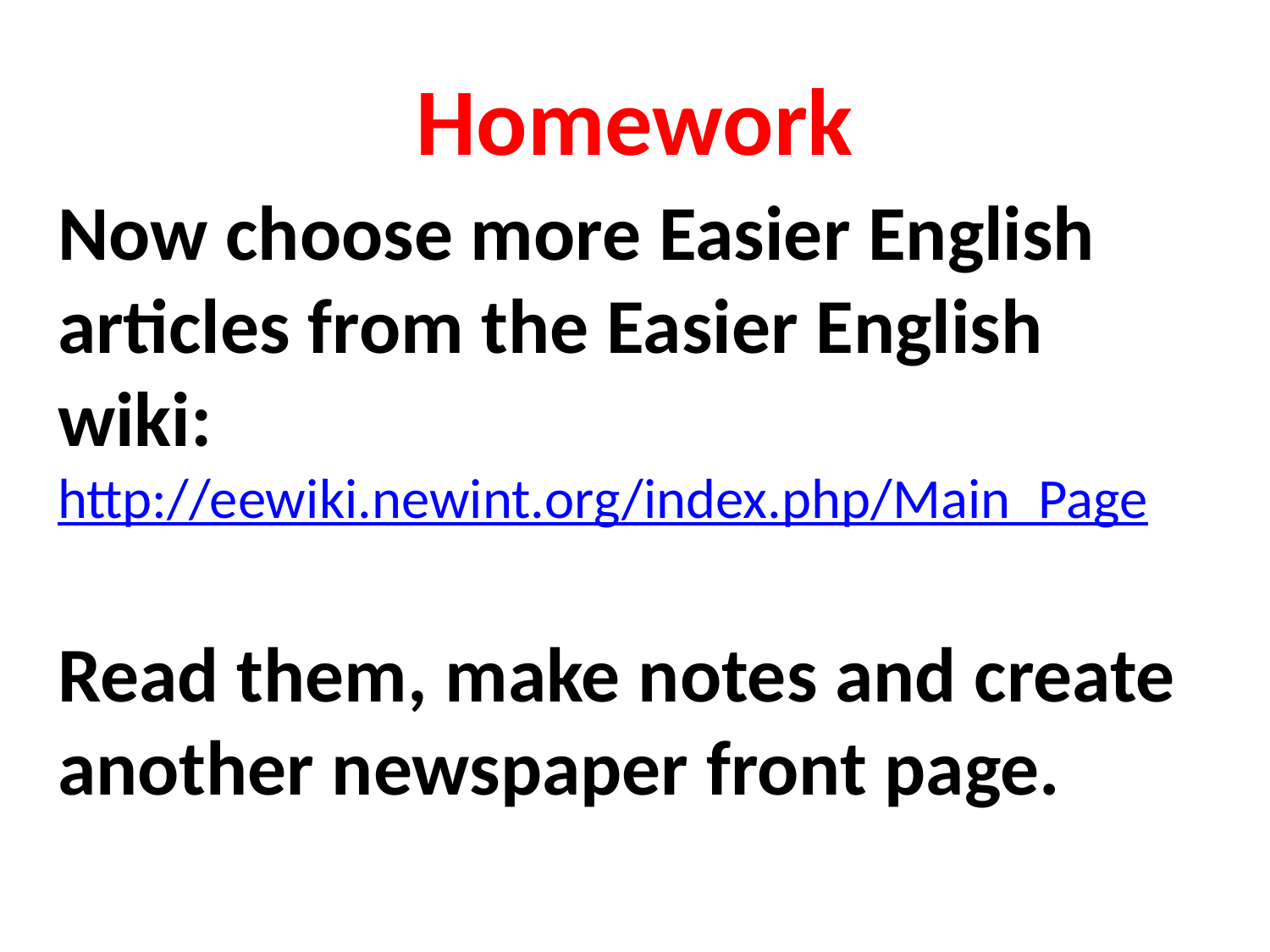

# Homework
Now choose more Easier English articles from the Easier English wiki: http://eewiki.newint.org/index.php/Main_Page

Read them, make notes and create another newspaper front page.